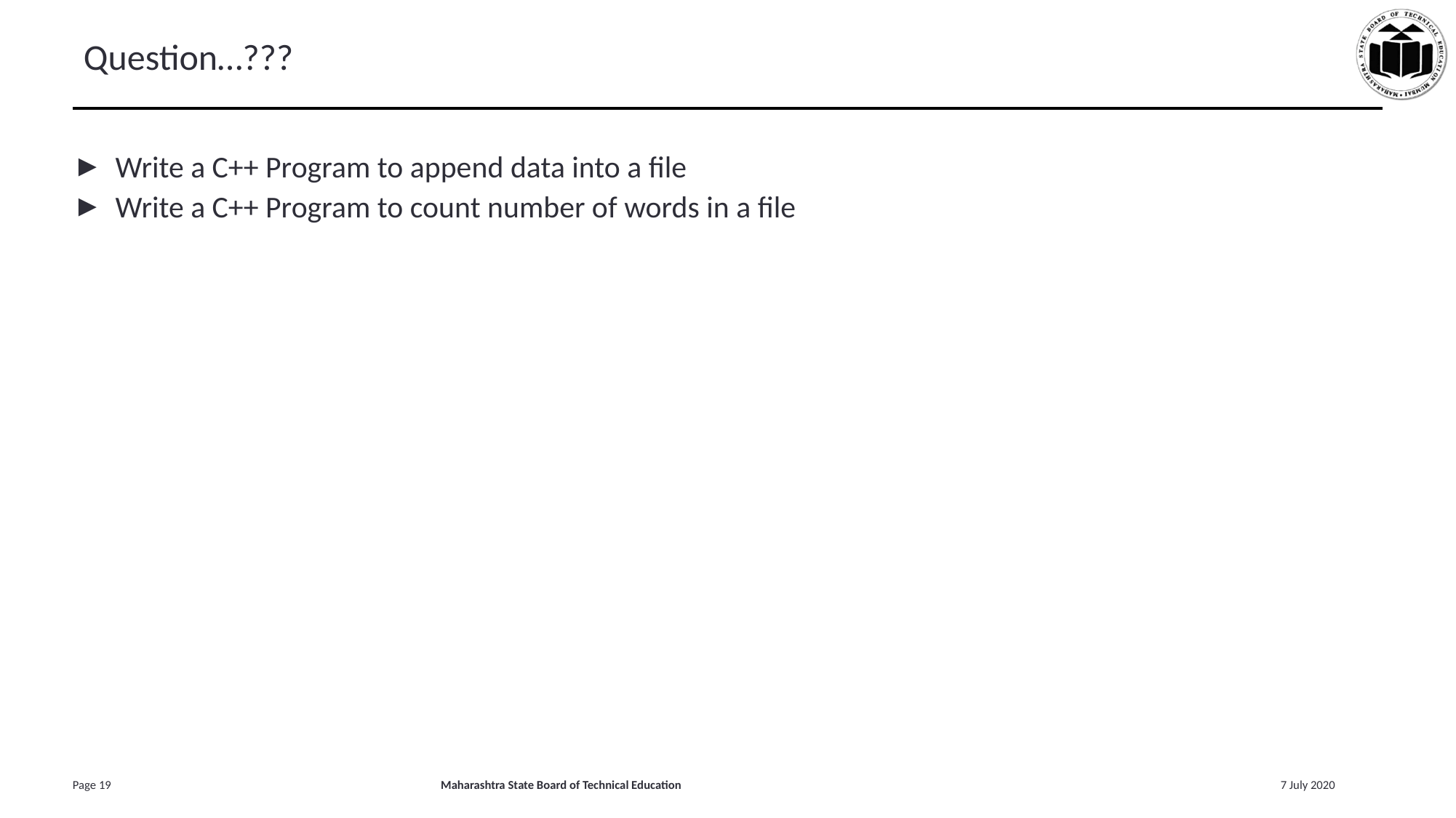

Question…???

Write a C++ Program to append data into a file
Write a C++ Program to count number of words in a file